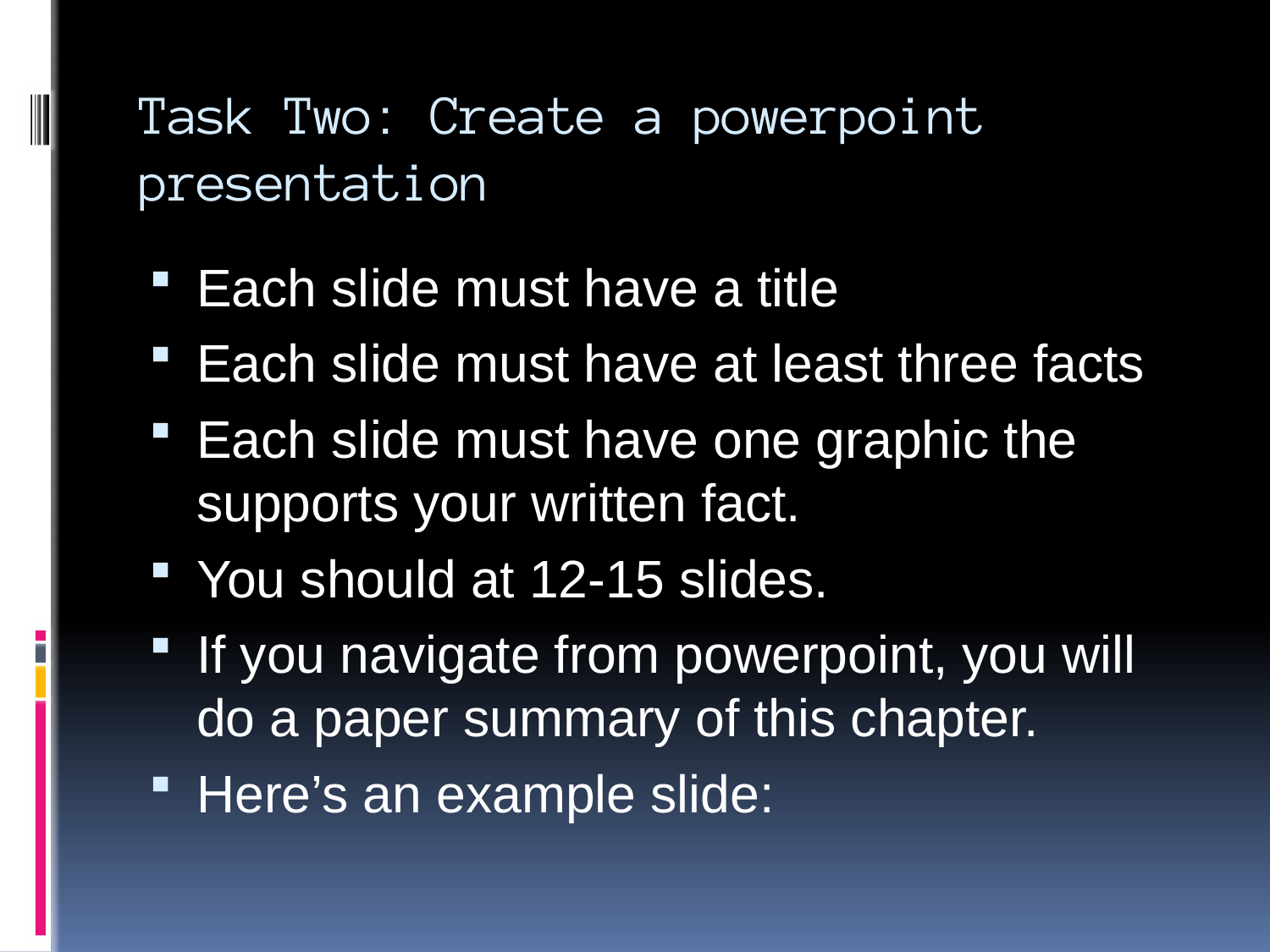

# Task Two: Create a powerpoint presentation
Each slide must have a title
Each slide must have at least three facts
Each slide must have one graphic the supports your written fact.
You should at 12-15 slides.
If you navigate from powerpoint, you will do a paper summary of this chapter.
Here’s an example slide: